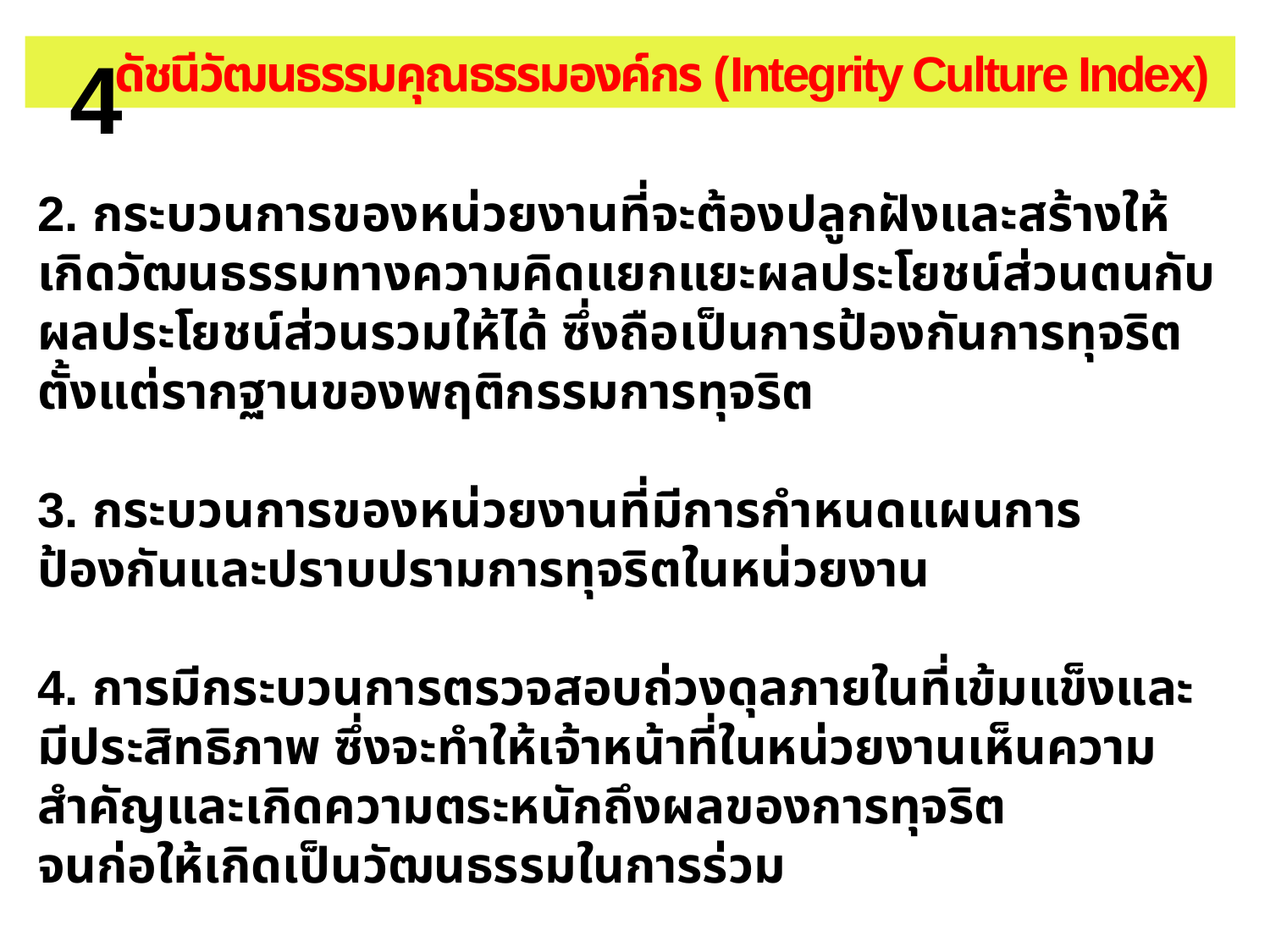

4
       ดัชนีวัฒนธรรมคุณธรรมองค์กร (Integrity Culture Index)
2. กระบวนการของหน่วยงานที่จะต้องปลูกฝังและสร้างให้เกิดวัฒนธรรมทางความคิดแยกแยะผลประโยชน์ส่วนตนกับผลประโยชน์ส่วนรวมให้ได้ ซึ่งถือเป็นการป้องกันการทุจริตตั้งแต่รากฐานของพฤติกรรมการทุจริต

3. กระบวนการของหน่วยงานที่มีการกำหนดแผนการป้องกันและปราบปรามการทุจริตในหน่วยงาน

4. การมีกระบวนการตรวจสอบถ่วงดุลภายในที่เข้มแข็งและ
มีประสิทธิภาพ ซึ่งจะทำให้เจ้าหน้าที่ในหน่วยงานเห็นความสำคัญและเกิดความตระหนักถึงผลของการทุจริต
จนก่อให้เกิดเป็นวัฒนธรรมในการร่วม